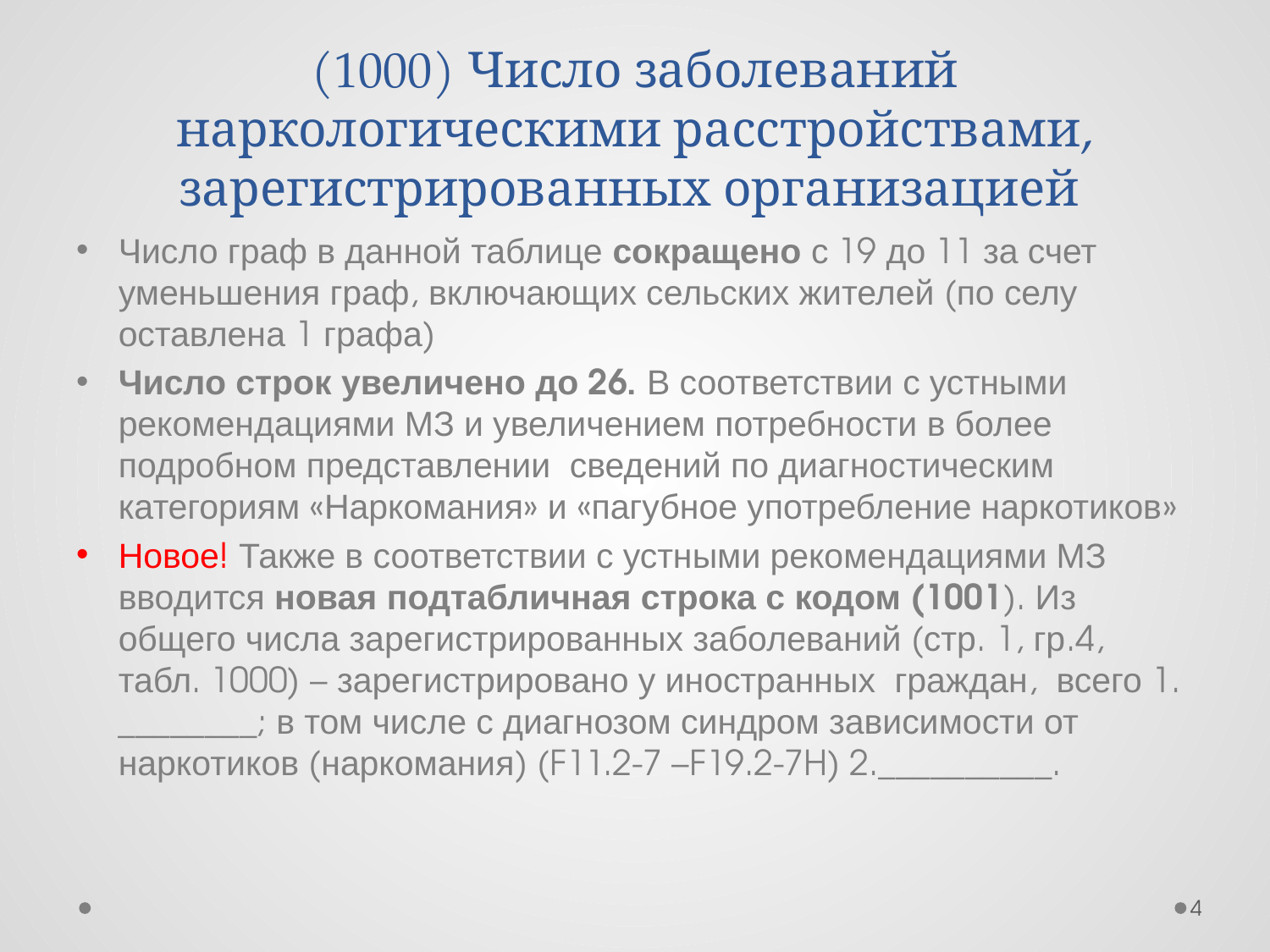

# (1000) Число заболеваний наркологическими расстройствами, зарегистрированных организацией
Число граф в данной таблице сокращено с 19 до 11 за счет уменьшения граф, включающих сельских жителей (по селу оставлена 1 графа)
Число строк увеличено до 26. В соответствии с устными рекомендациями МЗ и увеличением потребности в более подробном представлении  сведений по диагностическим категориям «Наркомания» и «пагубное употребление наркотиков»
Новое! Также в соответствии с устными рекомендациями МЗ вводится новая подтабличная строка с кодом (1001). Из общего числа зарегистрированных заболеваний (стр. 1, гр.4, табл. 1000) – зарегистрировано у иностранных  граждан,  всего 1. ________; в том числе с диагнозом синдром зависимости от наркотиков (наркомания) (F11.2-7 –F19.2-7H) 2.__________.

4